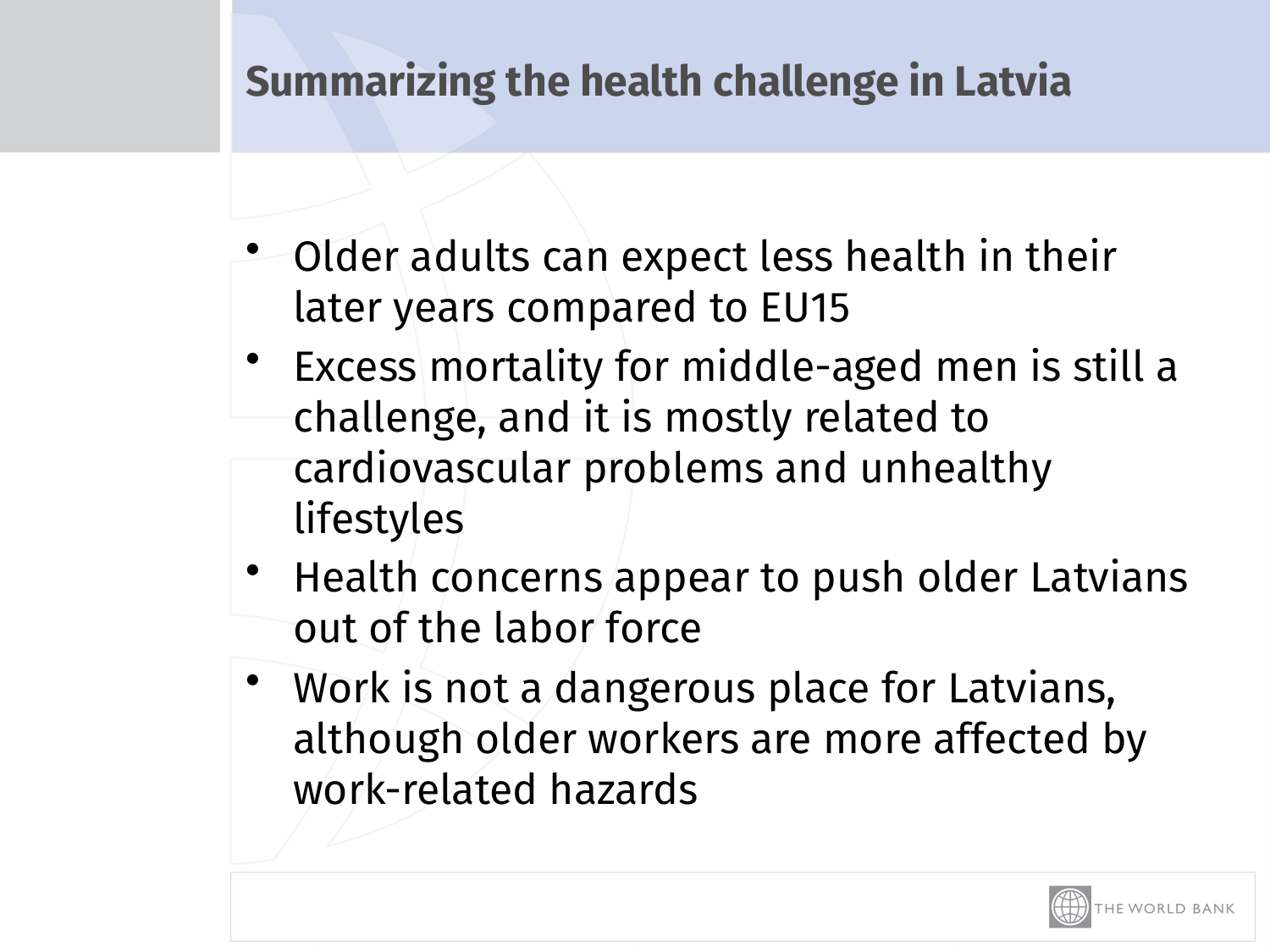

# Summarizing the health challenge in Latvia
Older adults can expect less health in their later years compared to EU15
Excess mortality for middle-aged men is still a challenge, and it is mostly related to cardiovascular problems and unhealthy lifestyles
Health concerns appear to push older Latvians out of the labor force
Work is not a dangerous place for Latvians, although older workers are more affected by work-related hazards